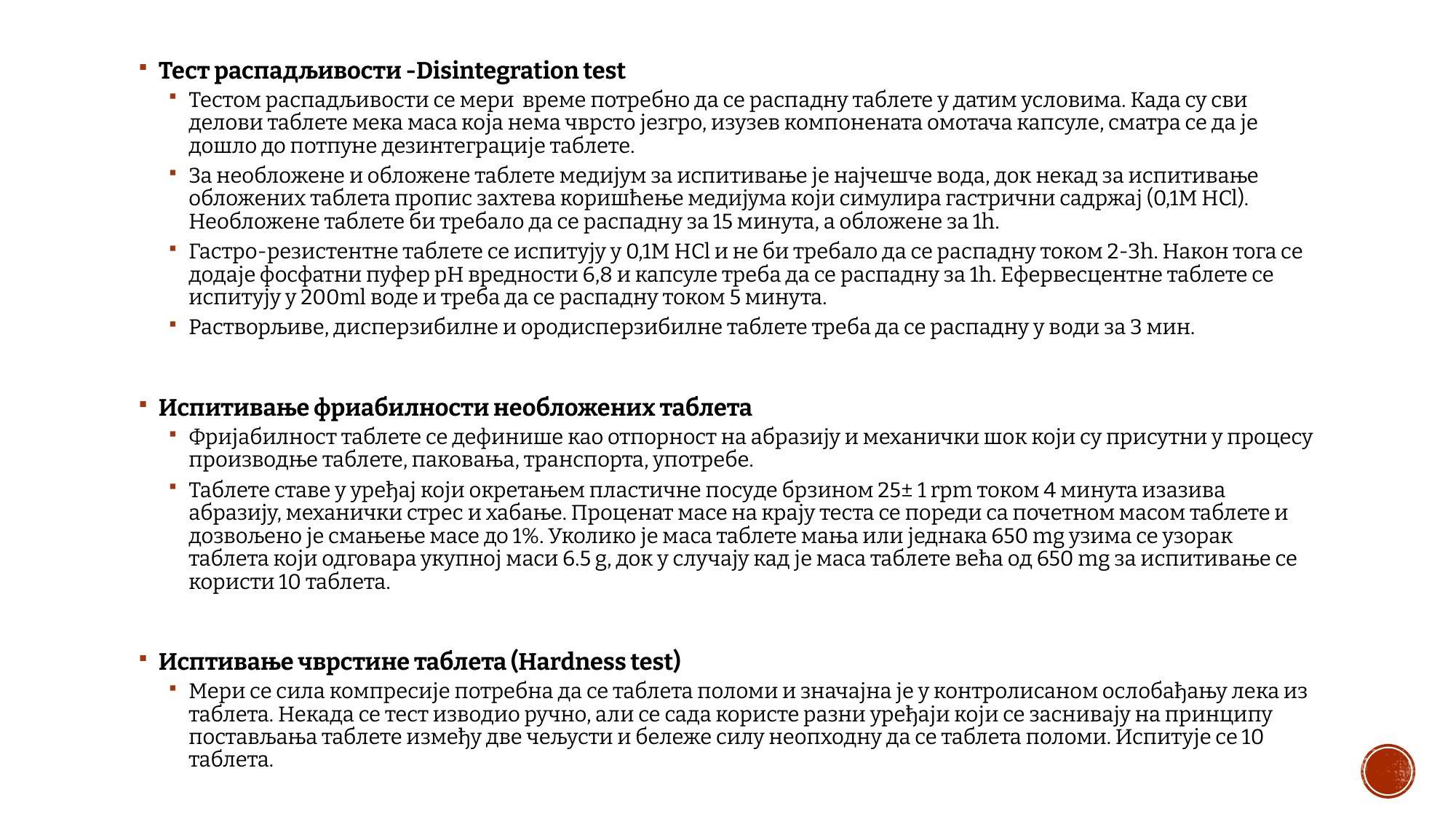

Тест распадљивости -Disintegration test
Тестом распадљивости се мери  време потребно да се распадну таблете у датим условима. Када су сви делови таблете мека маса која нема чврсто језгро, изузев компонената омотача капсуле, сматра се да је дошло до потпуне дезинтеграције таблете.
За необложене и обложене таблете медијум за испитивање је најчешче вода, док некад за испитивање обложених таблета пропис захтева коришћење медијума који симулира гастрични садржај (0,1М HCl). Необложене таблете би требало да се распадну за 15 минута, а обложене за 1h.
Гастро-резистентне таблете се испитују у 0,1М HCl и не би требало да се распадну током 2-3h. Након тога се додаје фосфатни пуфер pH вредности 6,8 и капсуле треба да се распадну за 1h. Ефервесцентне таблете се испитују у 200ml воде и треба да се распадну током 5 минута.
Растворљиве, дисперзибилне и ородисперзибилне таблете треба да се распадну у води за 3 мин.

Испитивање фриабилности необложених таблета
Фријабилност таблете се дефинише као отпорност на абразију и механички шок који су присутни у процесу производње таблете, паковања, транспорта, употребе.
Таблете ставе у уређај који окретањем пластичне посуде брзином 25± 1 rpm током 4 минута изазива абразију, механички стрес и хабање. Проценат масе на крају теста се пореди са почетном масом таблете и дозвољено је смањење масе до 1%. Уколико је маса таблете мања или једнака 650 mg узима се узорак таблета који одговара укупној маси 6.5 g, док у случају кад је маса таблете већа од 650 mg за испитивање се користи 10 таблета.

Исптивање чврстине таблета (Hardness test)
Мери се сила компресије потребна да се таблета поломи и значајна је у контролисаном ослобађању лека из таблета. Некада се тест изводио ручно, али се сада користе разни уређаји који се заснивају на принципу постављања таблете између две чељусти и бележе силу неопходну да се таблета поломи. Испитује се 10 таблета.